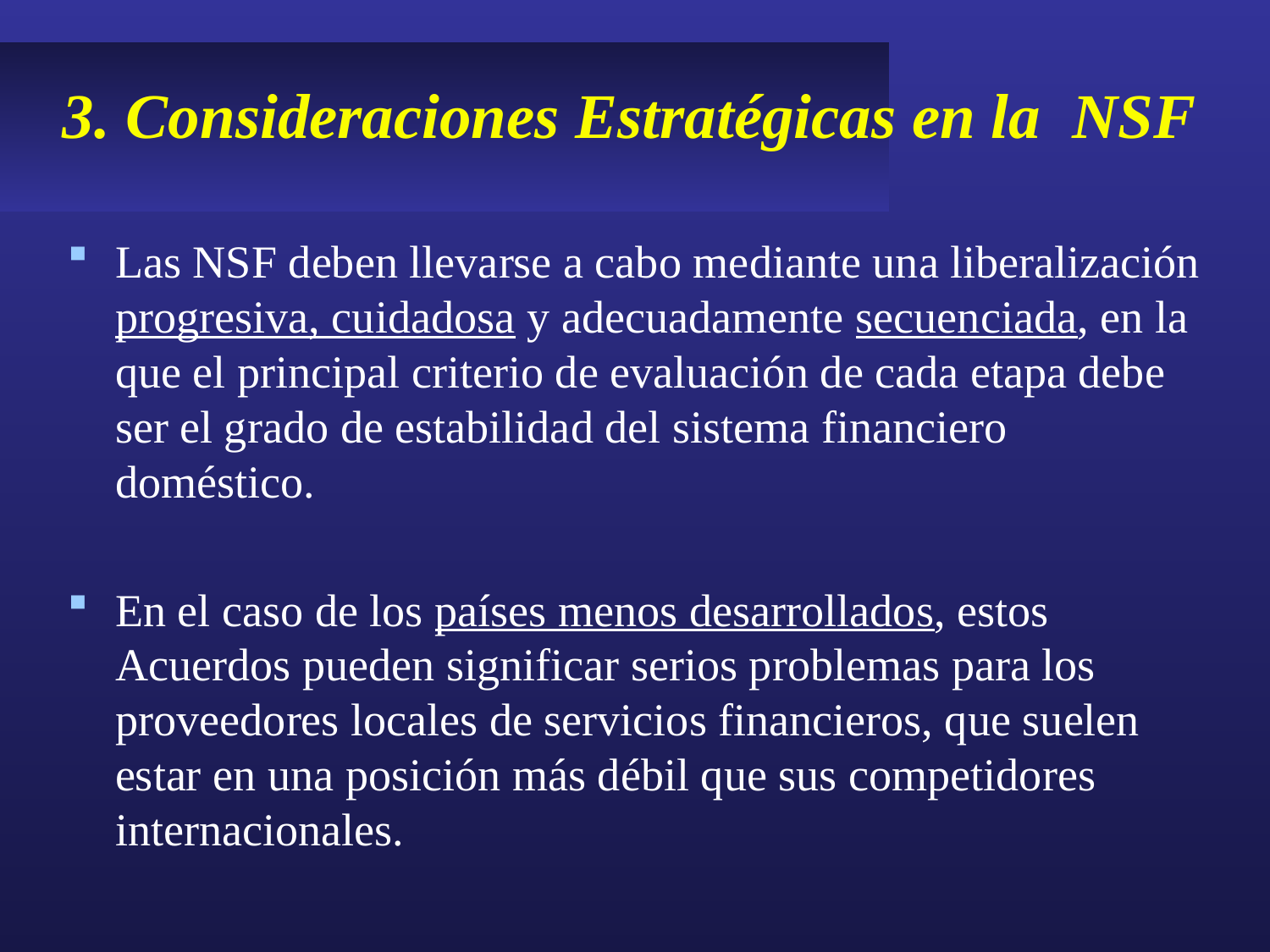

# 3. Consideraciones Estratégicas en la  NSF

Las NSF deben llevarse a cabo mediante una liberalización progresiva, cuidadosa y adecuadamente secuenciada, en la que el principal criterio de evaluación de cada etapa debe ser el grado de estabilidad del sistema financiero doméstico.

En el caso de los países menos desarrollados, estos Acuerdos pueden significar serios problemas para los proveedores locales de servicios financieros, que suelen estar en una posición más débil que sus competidores internacionales.